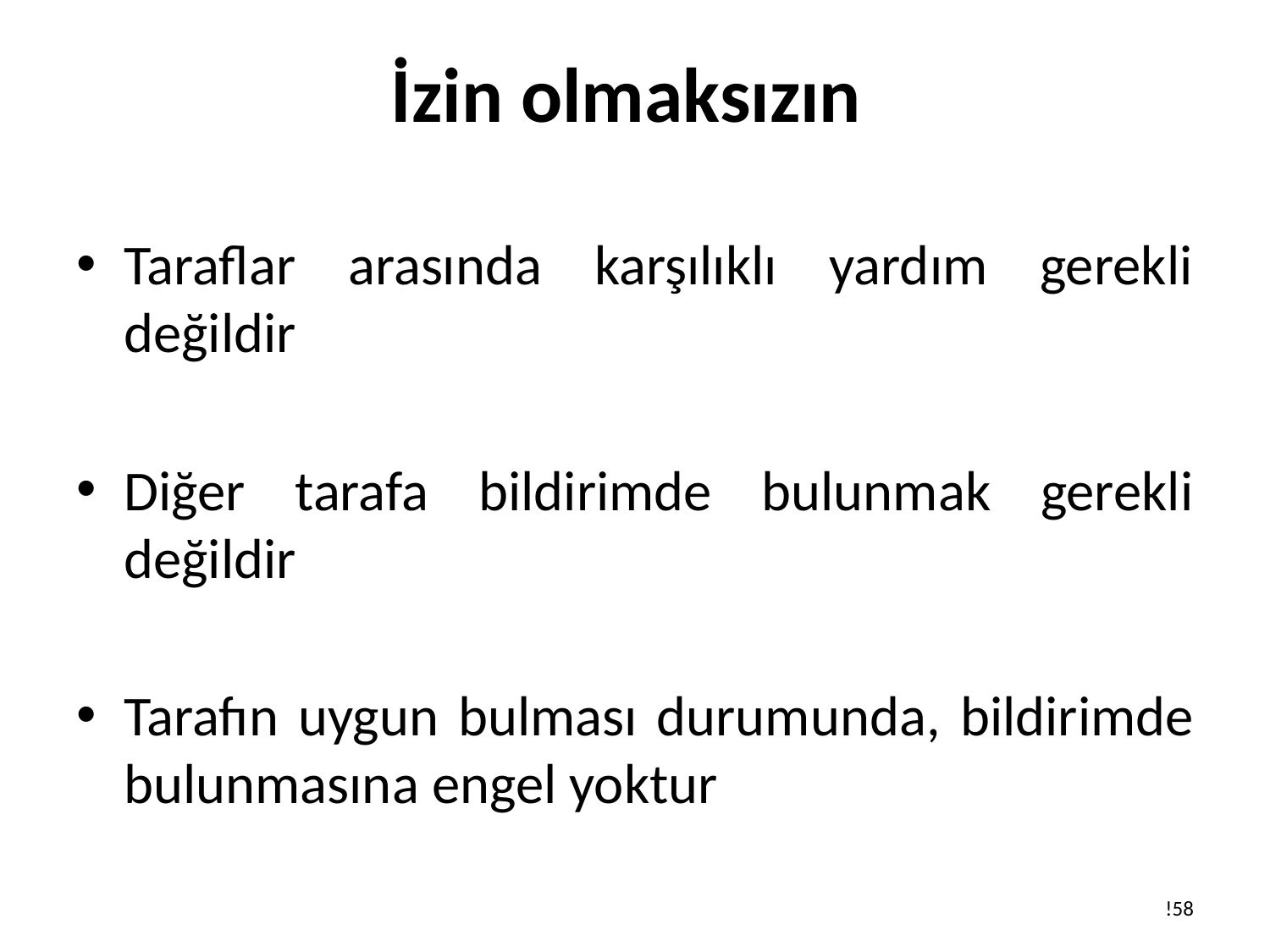

# İzin olmaksızın
Taraflar arasında karşılıklı yardım gerekli değildir

Diğer tarafa bildirimde bulunmak gerekli değildir

Tarafın uygun bulması durumunda, bildirimde bulunmasına engel yoktur
!58